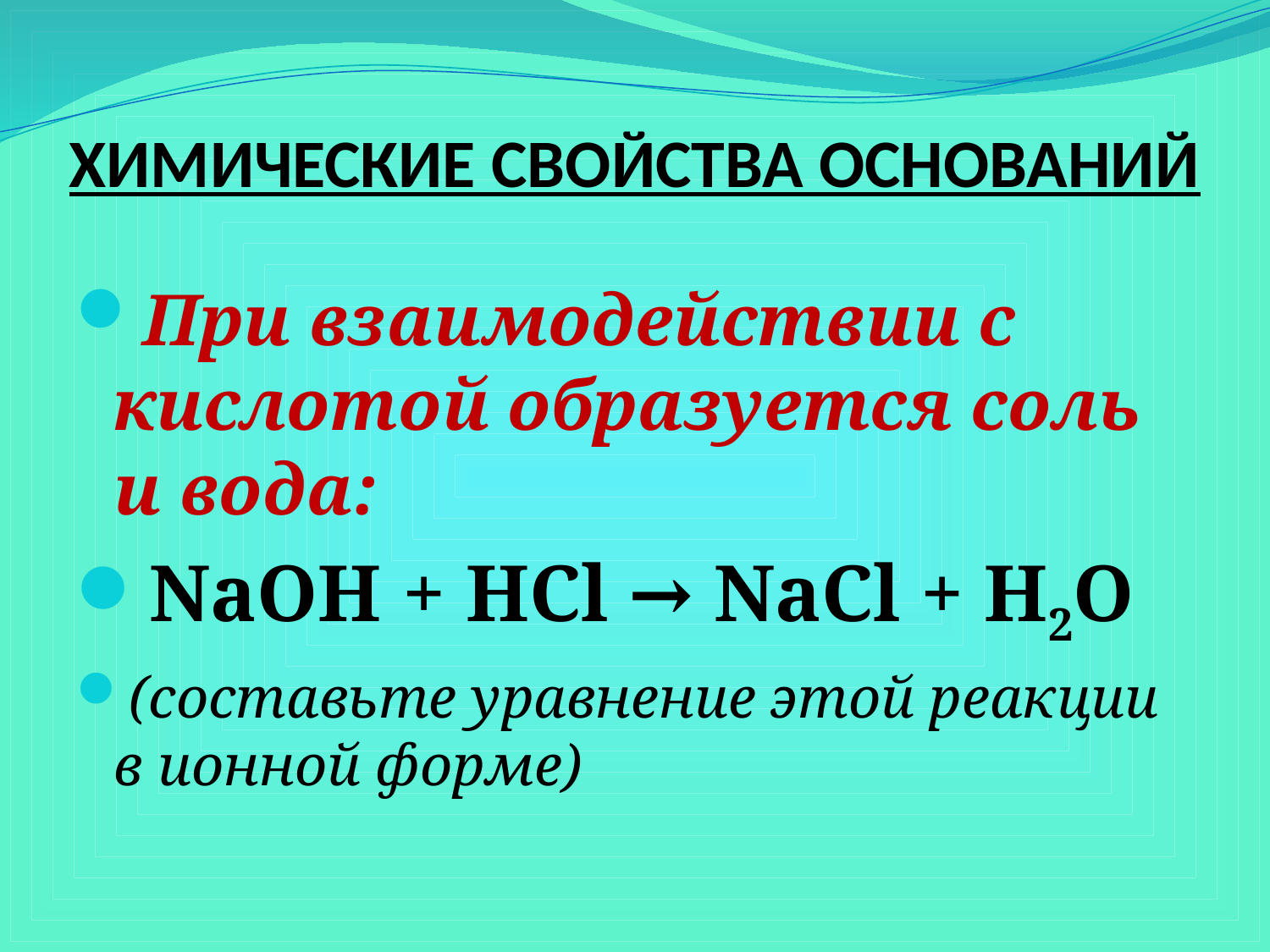

# ХИМИЧЕСКИЕ СВОЙСТВА ОСНОВАНИЙ
При взаимодействии с кислотой образуется соль и вода:
NaOH + HCl → NaCl + H2O
(составьте уравнение этой реакции в ионной форме)